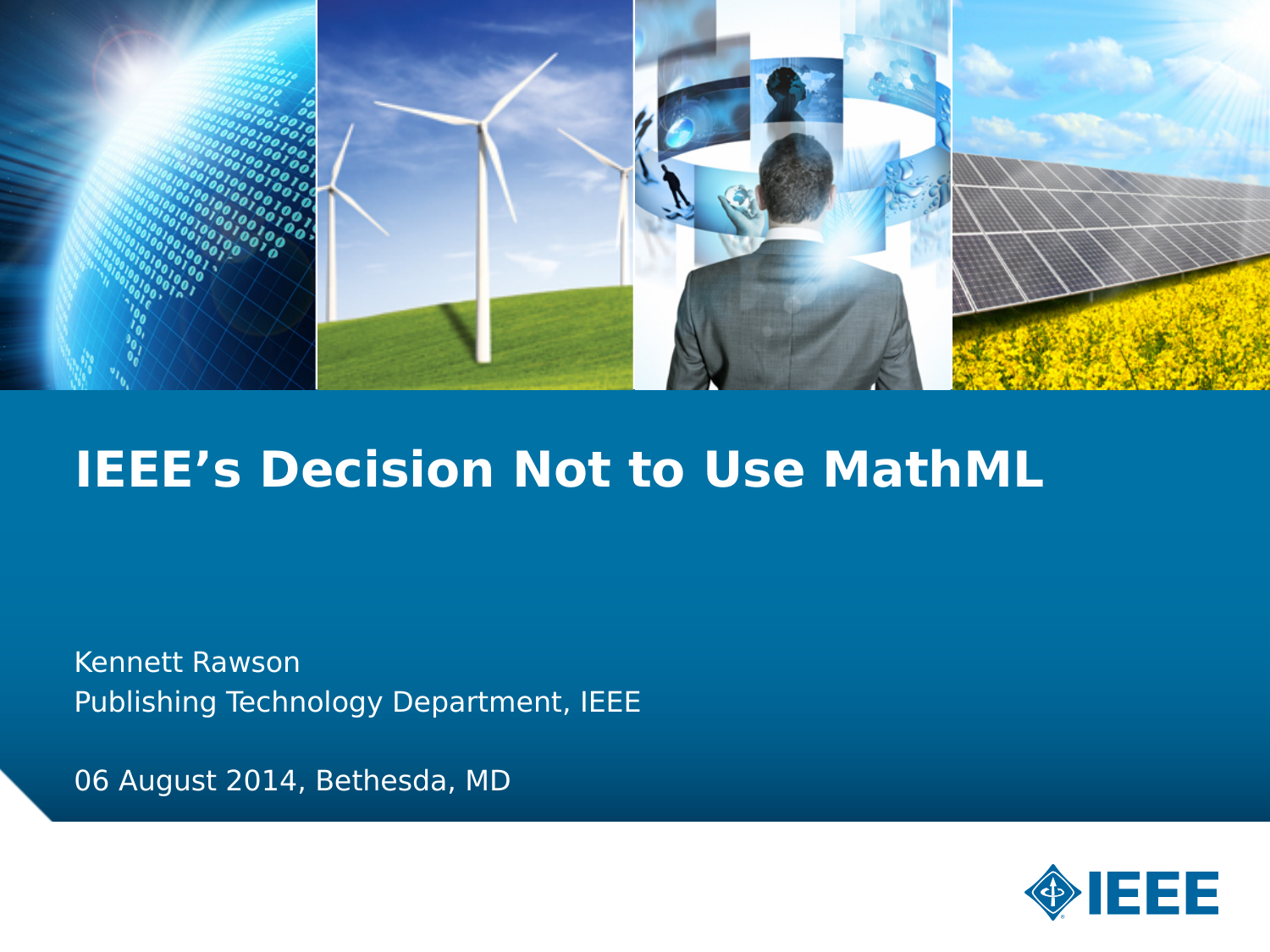

# IEEE’s Decision Not to Use MathML

Kennett Rawson
Publishing Technology Department, IEEE

06 August 2014, Bethesda, MD